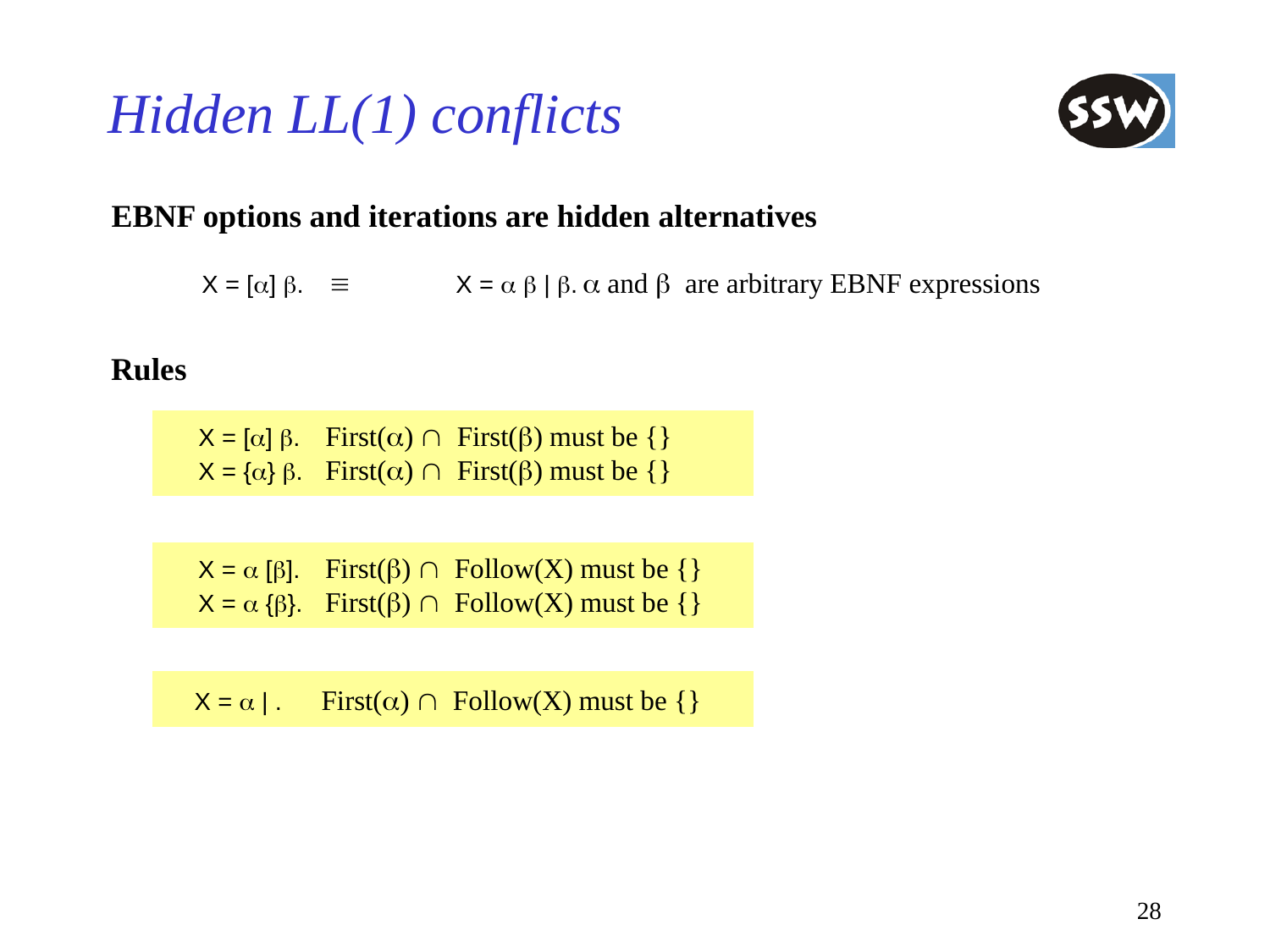

# Hidden LL(1) conflicts
EBNF options and iterations are hidden alternatives
X = [α] β.	≡	X = α β | β.	α and β are arbitrary EBNF expressions
Rules

X = [α] β.	First(α) ∩ First(β) must be {}
X = {α} β.	First(α) ∩ First(β) must be {}

X = α [β].	First(β) ∩ Follow(X) must be {}
X = α {β}.	First(β) ∩ Follow(X) must be {}

X = α | .	First(α) ∩ Follow(X) must be {}
28